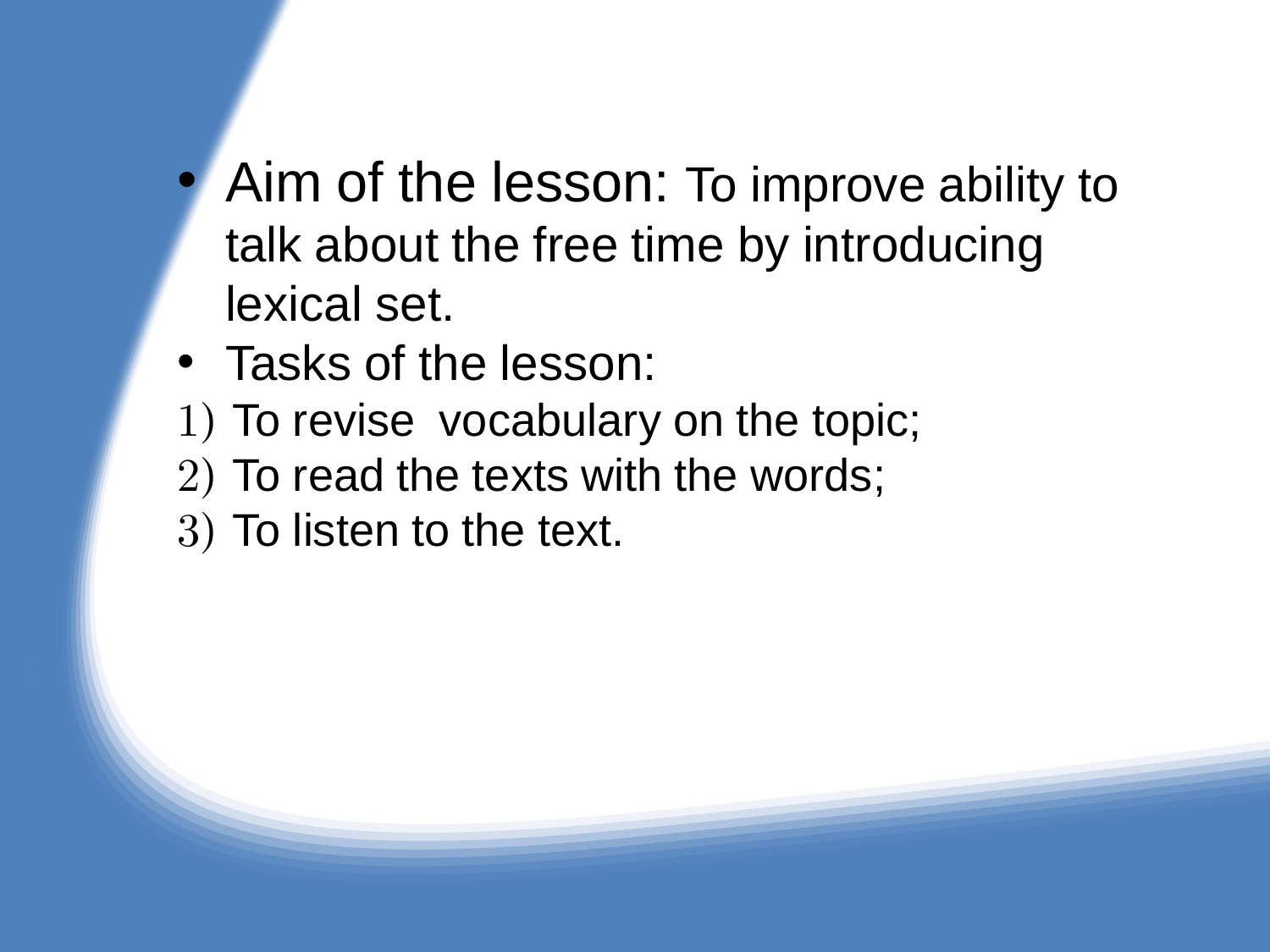

Aim of the lesson: To improve ability to talk about the free time by introducing lexical set.
Tasks of the lesson:
To revise  vocabulary on the topic;
To read the texts with the words;
To listen to the text.